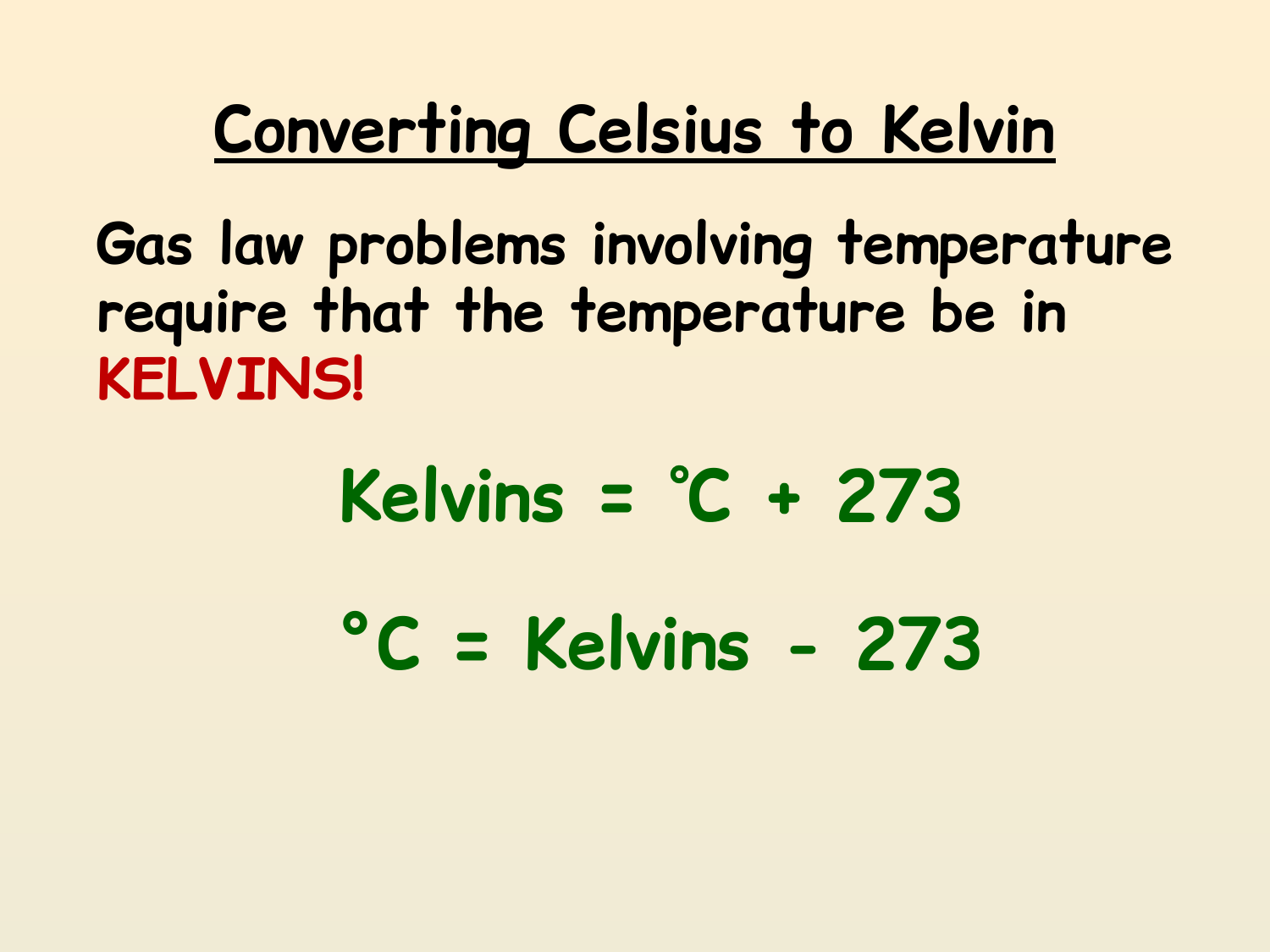

# Converting Celsius to Kelvin
Gas law problems involving temperature require that the temperature be in KELVINS!
Kelvins = °C + 273
°C = Kelvins - 273